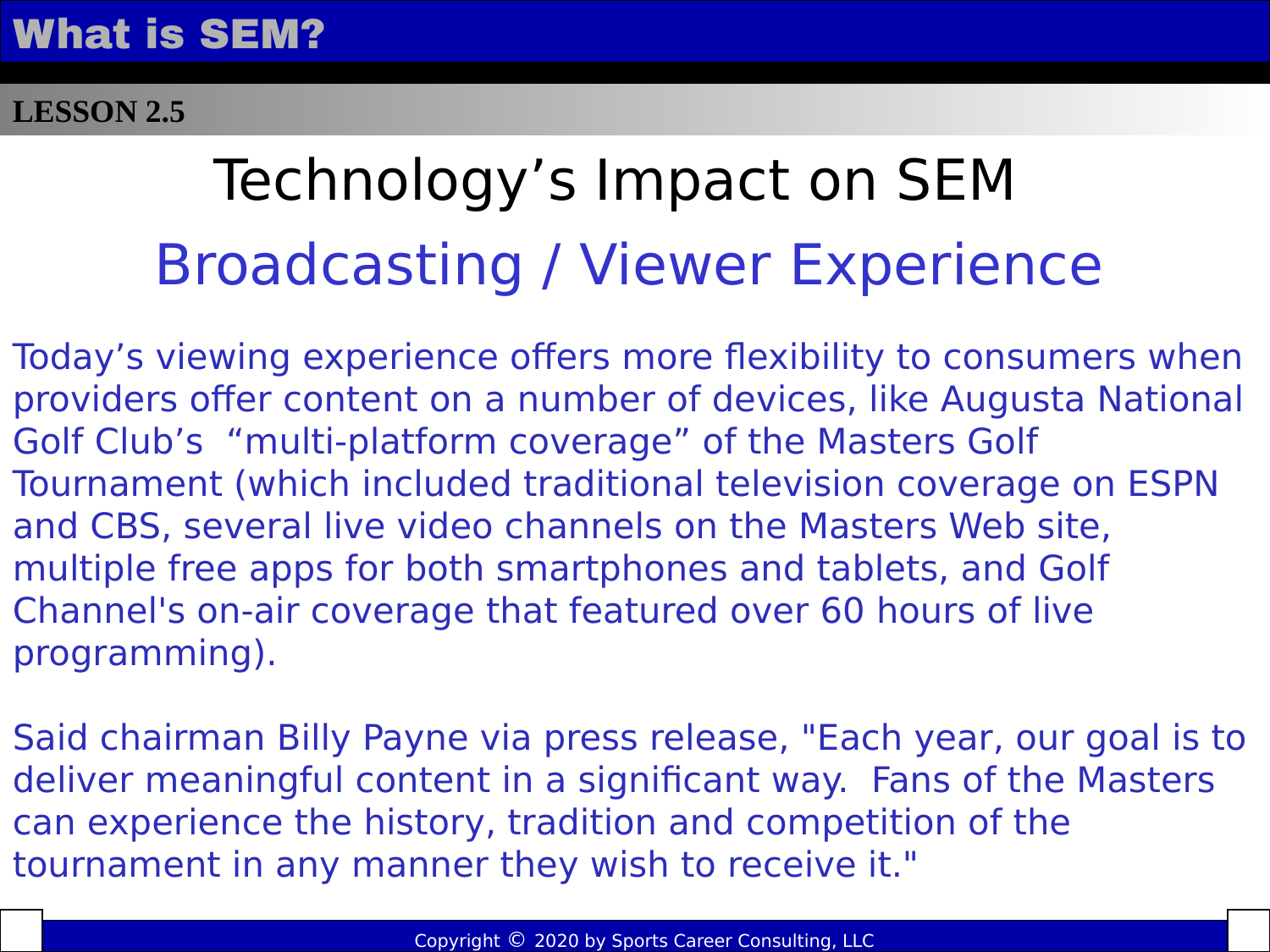

What is SEM?
LESSON 2.5
Technology’s Impact on SEM
Broadcasting / Viewer Experience
Today’s viewing experience offers more flexibility to consumers when providers offer content on a number of devices, like Augusta National Golf Club’s  “multi-platform coverage” of the Masters Golf Tournament (which included traditional television coverage on ESPN and CBS, several live video channels on the Masters Web site, multiple free apps for both smartphones and tablets, and Golf Channel's on-air coverage that featured over 60 hours of live programming).

Said chairman Billy Payne via press release, "Each year, our goal is to deliver meaningful content in a significant way.  Fans of the Masters can experience the history, tradition and competition of the tournament in any manner they wish to receive it."
Copyright © 2020 by Sports Career Consulting, LLC